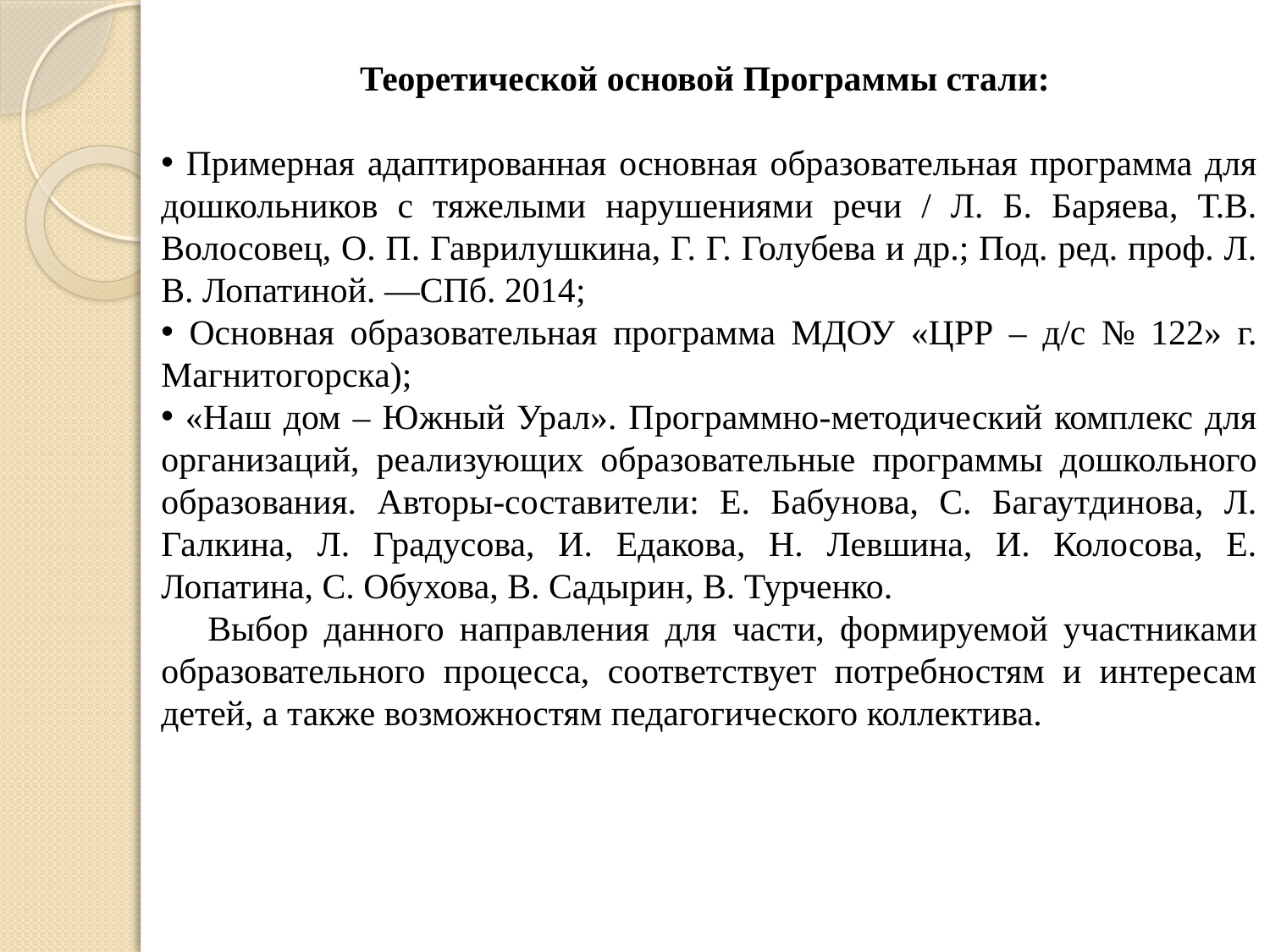

Теоретической основой Программы стали:

 Примерная адаптированная основная образовательная программа для дошкольников с тяжелыми нарушениями речи / Л. Б. Баряева, Т.В. Волосовец, О. П. Гаврилушкина, Г. Г. Голубева и др.; Под. ред. проф. Л. В. Лопатиной. —СПб. 2014;
 Основная образовательная программа МДОУ «ЦРР – д/с № 122» г. Магнитогорска);
 «Наш дом – Южный Урал». Программно-методический комплекс для организаций, реализующих образовательные программы дошкольного образования. Авторы-составители: Е. Бабунова, С. Багаутдинова, Л. Галкина, Л. Градусова, И. Едакова, Н. Левшина, И. Колосова, Е. Лопатина, С. Обухова, В. Садырин, В. Турченко.
   Выбор данного направления для части, формируемой участниками образовательного процесса, соответствует потребностям и интересам детей, а также возможностям педагогического коллектива.